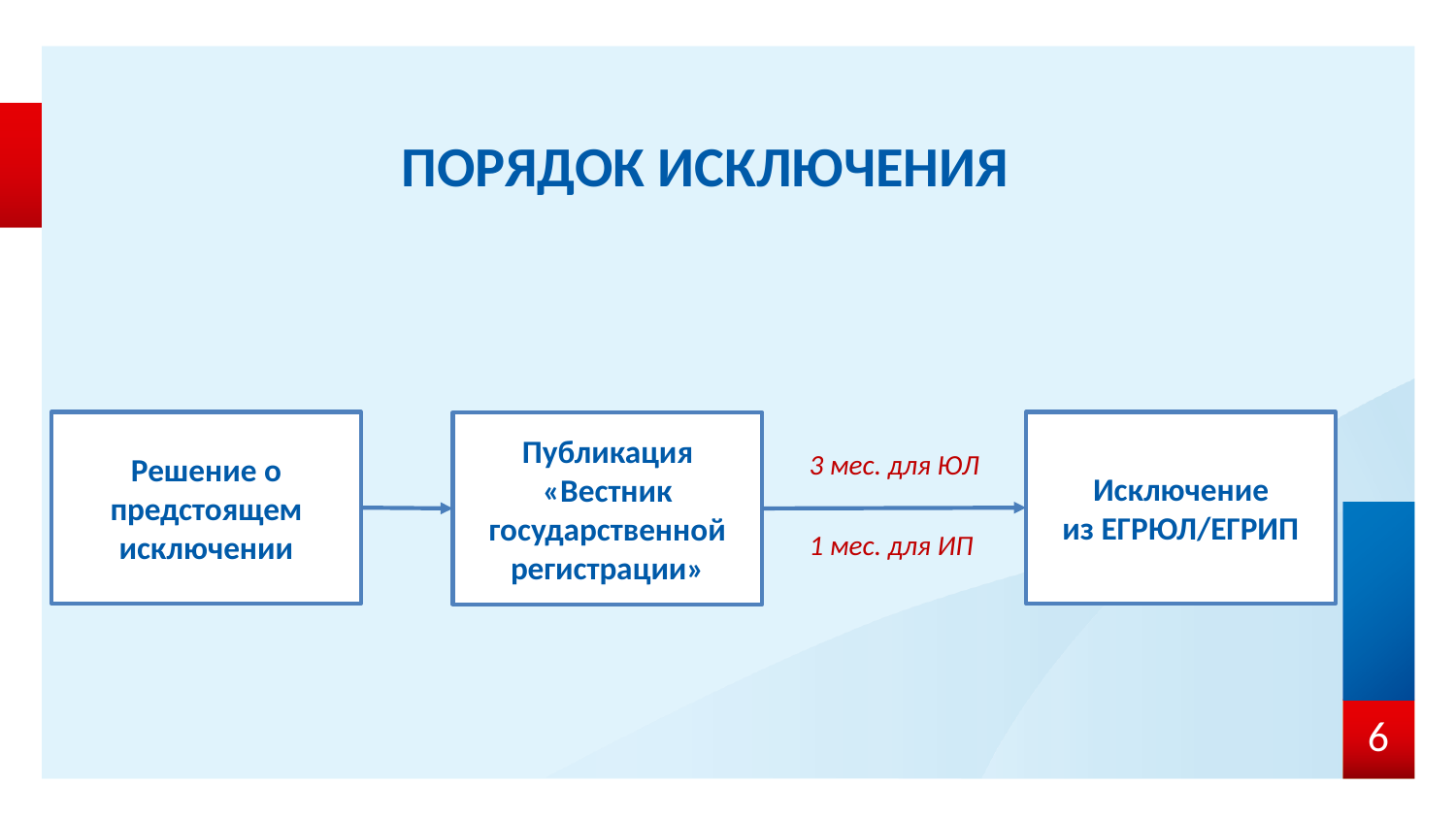

# ПОРЯДОК ИСКЛЮЧЕНИЯ
Решение о предстоящем исключении
Исключение
из ЕГРЮЛ/ЕГРИП
Публикация «Вестник государственной регистрации»
3 мес. для ЮЛ
1 мес. для ИП
6